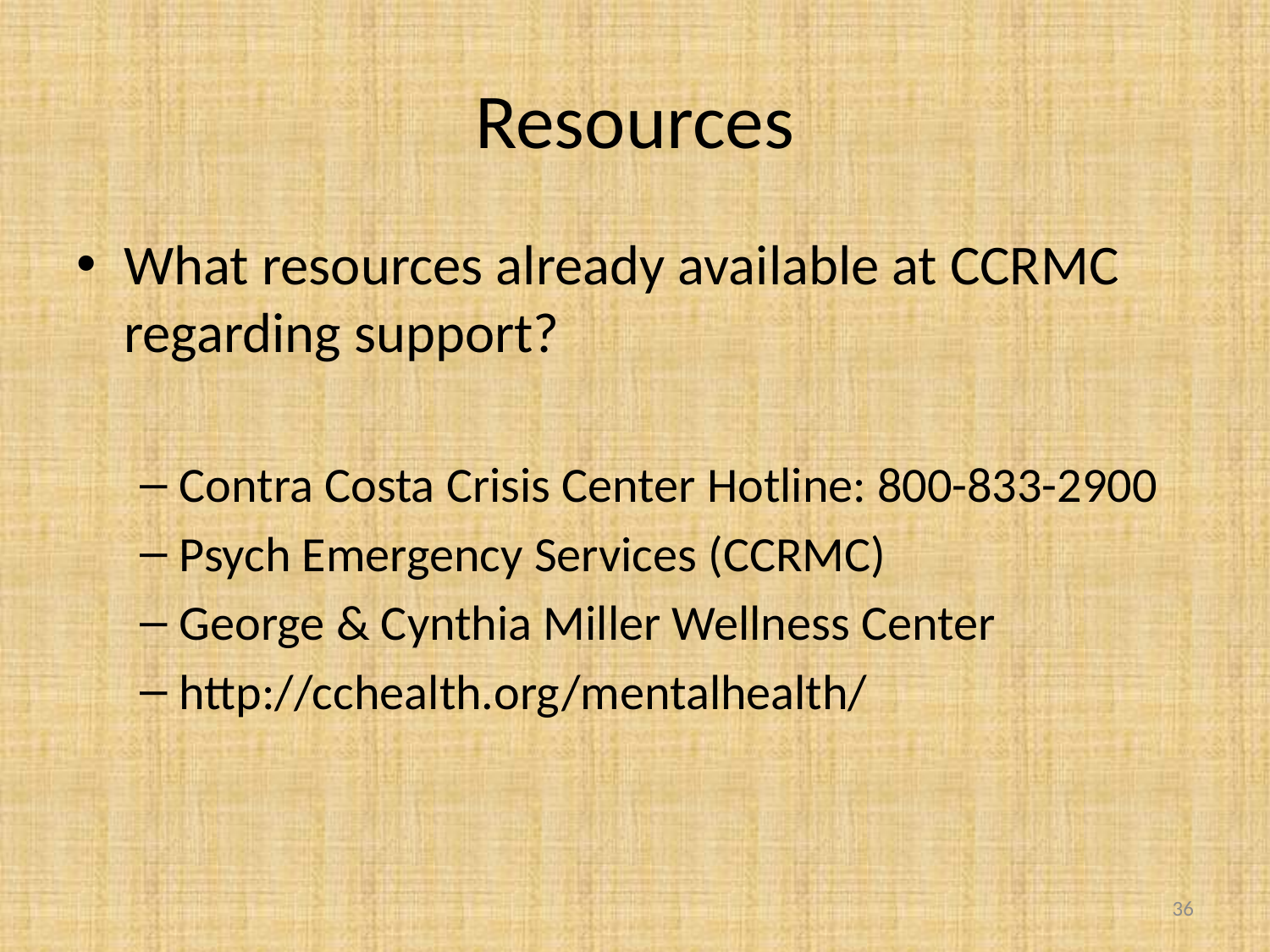

# Resources
What resources already available at CCRMC regarding support?

Contra Costa Crisis Center Hotline: 800-833-2900
Psych Emergency Services (CCRMC)
George & Cynthia Miller Wellness Center
http://cchealth.org/mentalhealth/

36